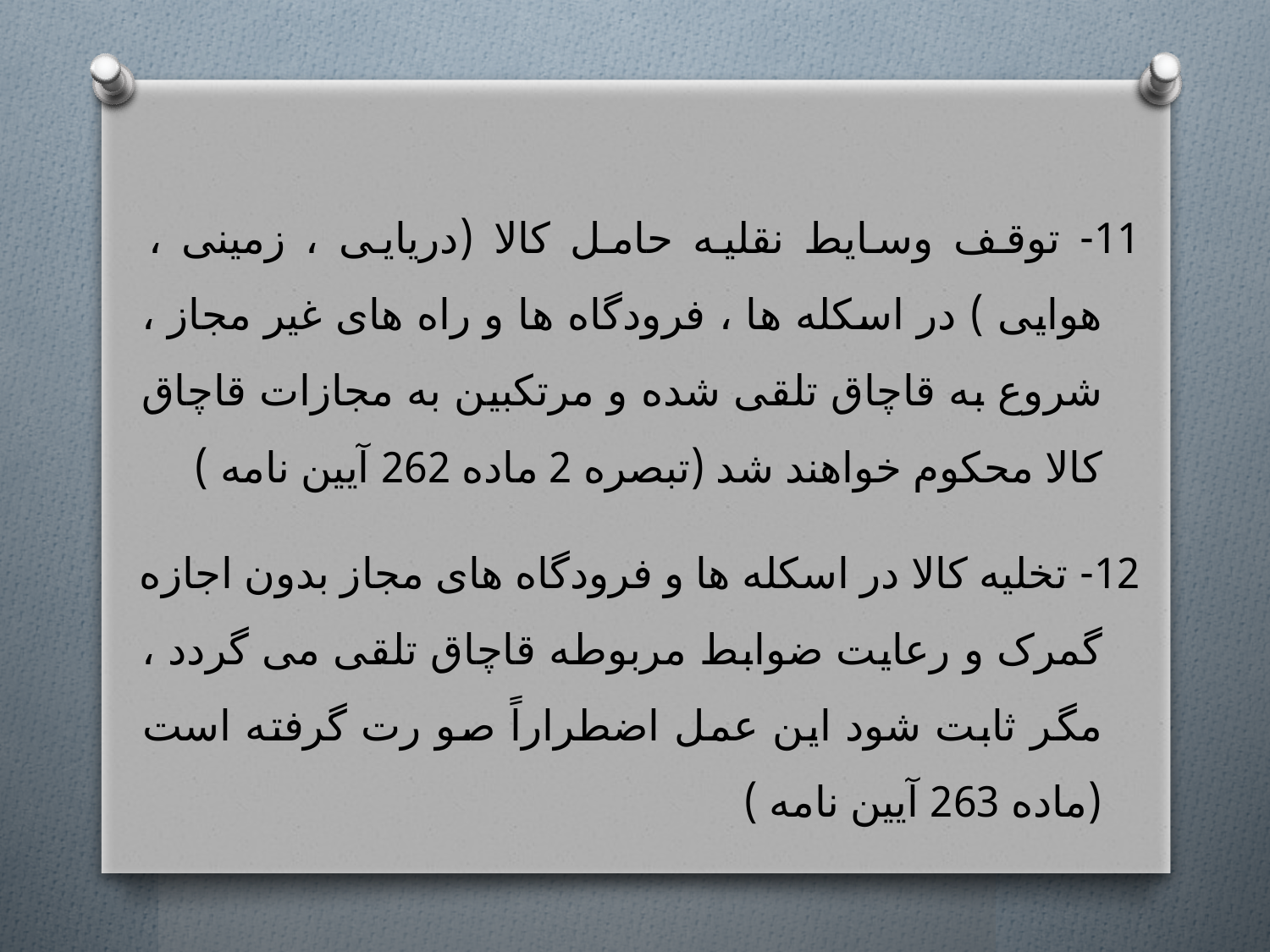

‏11- توقف وسایط نقلیه حامل کالا (دریایی ، زمینی ، هوایی ) در اسکله ها ، فرودگاه ها و راه های غیر مجاز ، شروع به قاچاق تلقی شده و مرتکبین به مجازات قاچاق کالا محکوم خواهند شد (تبصره 2 ماده 262 آیین نامه )
12- تخلیه کالا در اسکله ها و فرودگاه های مجاز بدون اجازه گمرک و رعایت ضوابط مربوطه قاچاق تلقی می گردد ، مگر ثابت شود این عمل اضطراراً صو رت گرفته است (ماده 263 آیین نامه )